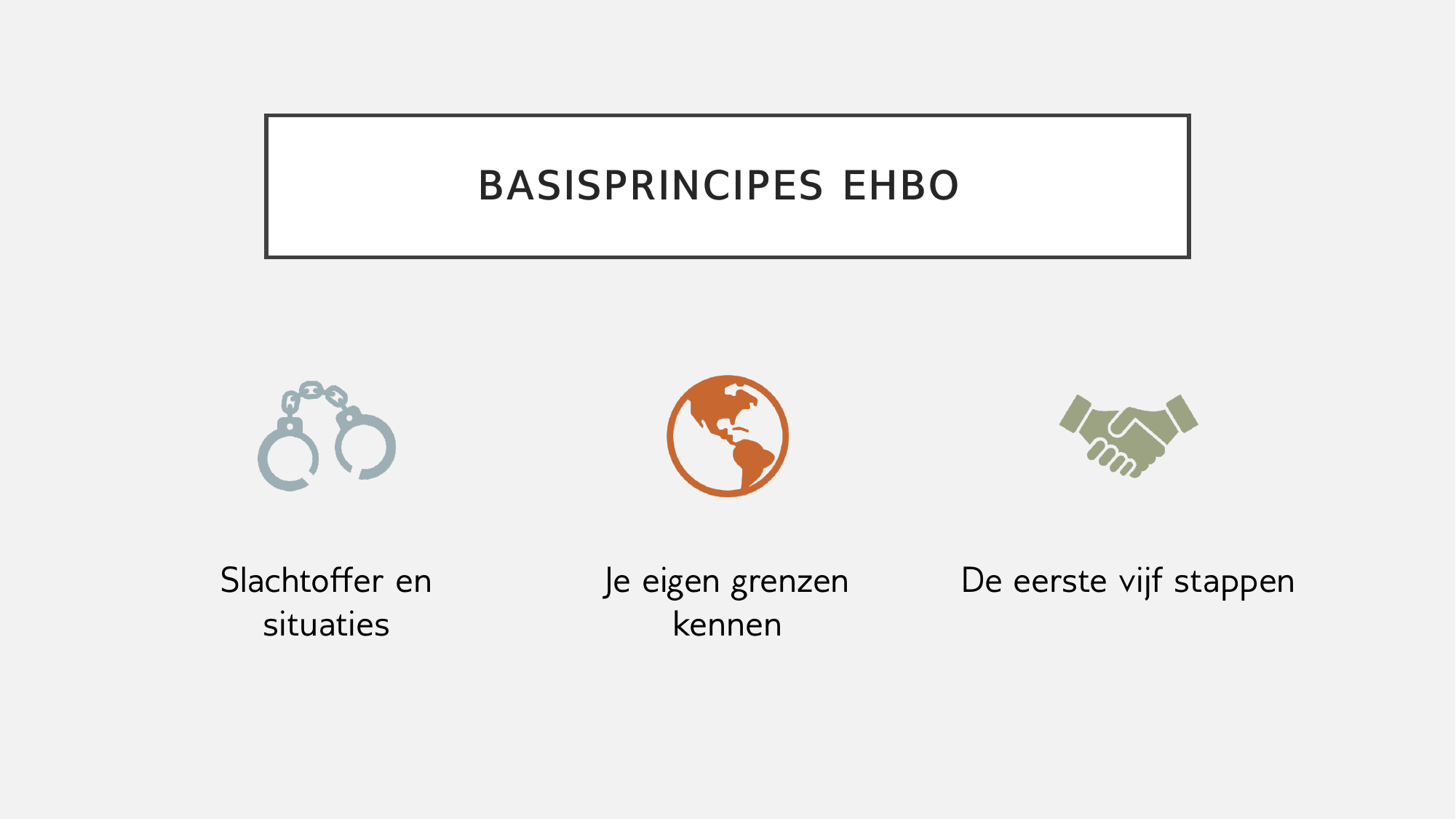

# Basisprincipes EHBO
Slachtoffer en situaties
Je eigen grenzen kennen
De eerste vijf stappen